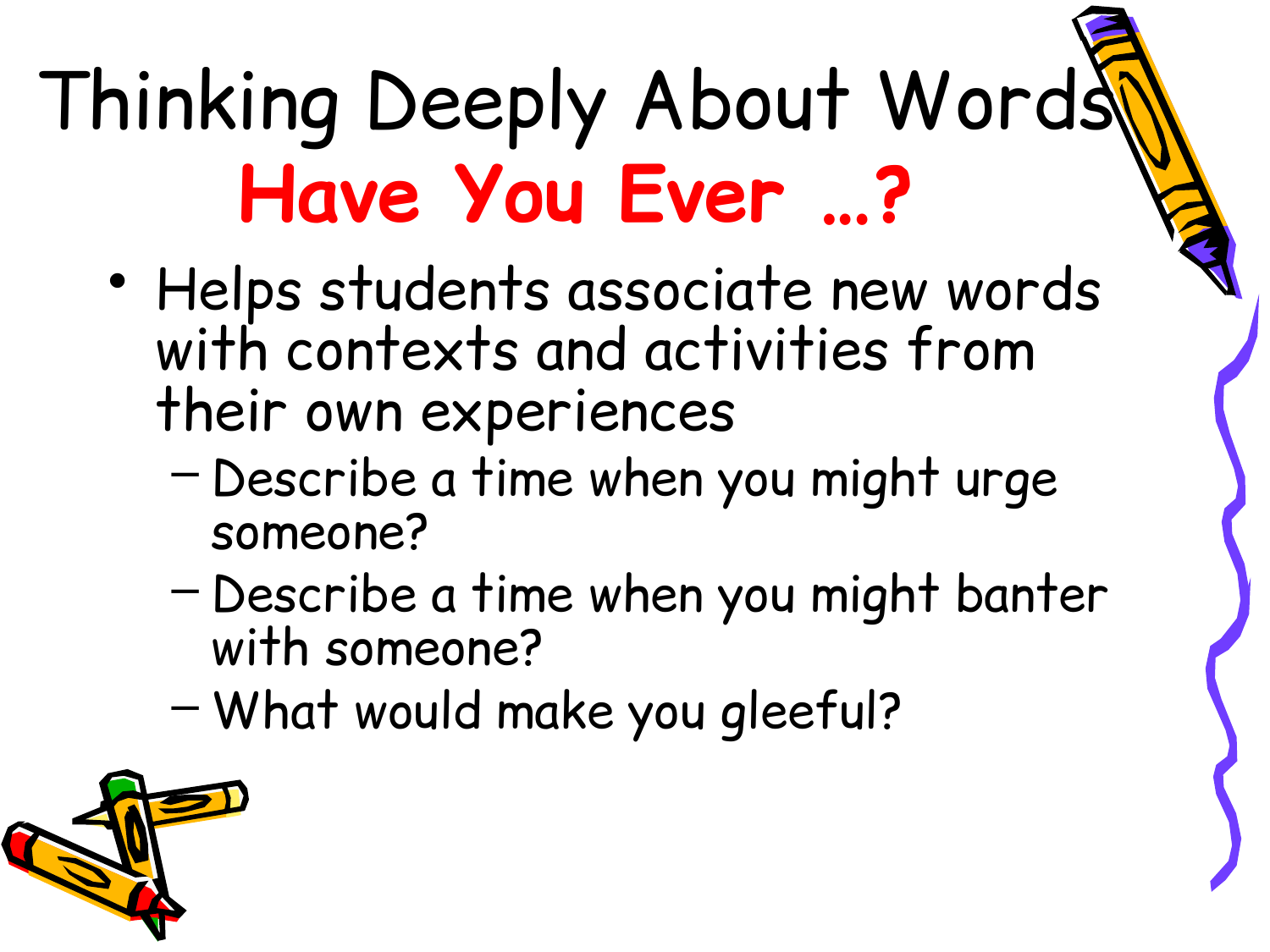

# Thinking Deeply About Words Have You Ever …?
Helps students associate new words with contexts and activities from their own experiences
Describe a time when you might urge someone?
Describe a time when you might banter with someone?
What would make you gleeful?